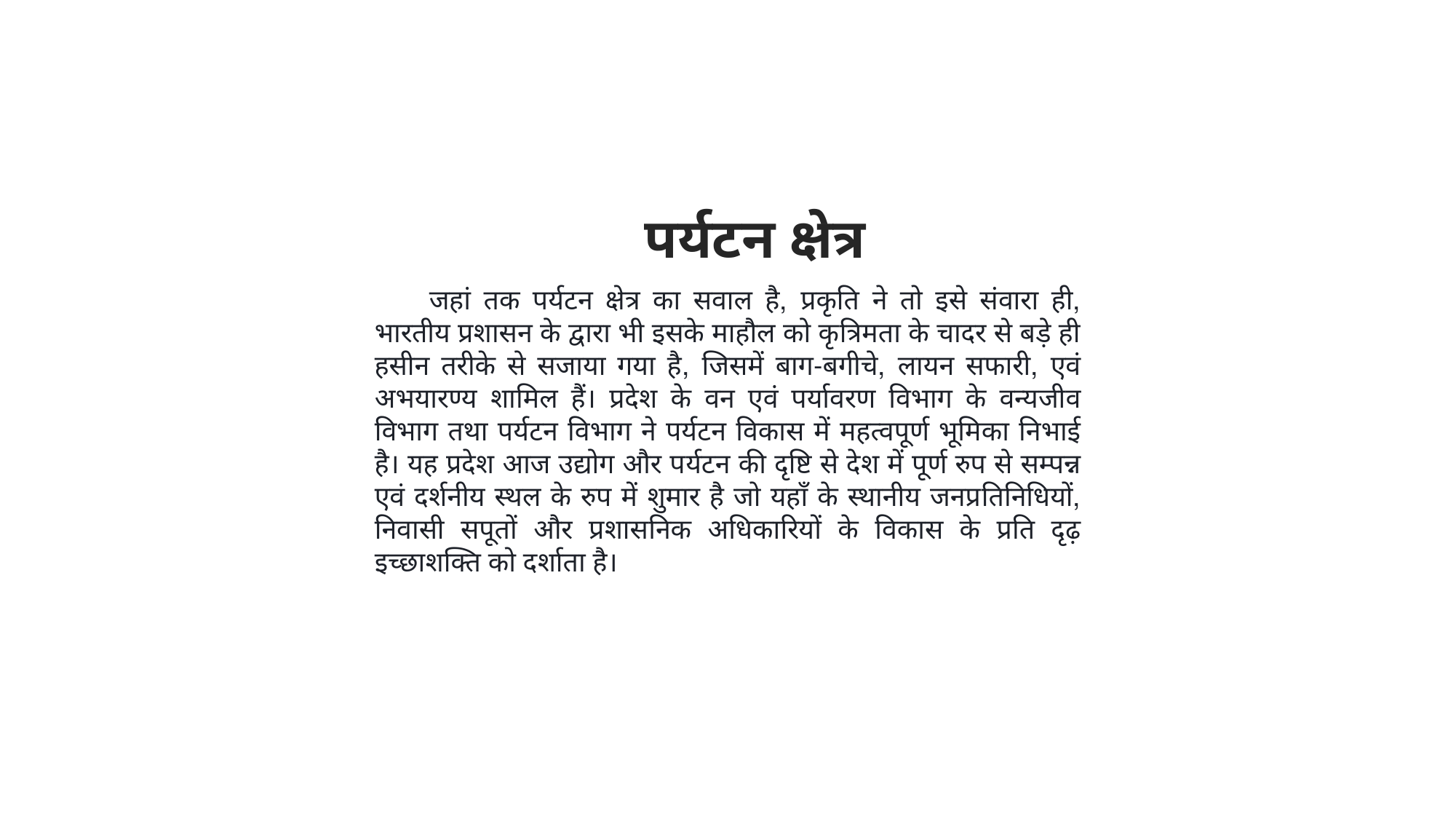

पर्यटन क्षेत्र
जहां तक पर्यटन क्षेत्र का सवाल है, प्रकृति ने तो इसे संवारा ही, भारतीय प्रशासन के द्वारा भी इसके माहौल को कृत्रिमता के चादर से बड़े ही हसीन तरीके से सजाया गया है, जिसमें बाग-बगीचे, लायन सफारी, एवं अभयारण्य शामिल हैं। प्रदेश के वन एवं पर्यावरण विभाग के वन्यजीव विभाग तथा पर्यटन विभाग ने पर्यटन विकास में महत्वपूर्ण भूमिका निभाई है। यह प्रदेश आज उद्योग और पर्यटन की दृष्टि से देश में पूर्ण रुप से सम्पन्न एवं दर्शनीय स्थल के रुप में शुमार है जो यहाँ के स्थानीय जनप्रतिनिधियों, निवासी सपूतों और प्रशासनिक अधिकारियों के विकास के प्रति दृढ़ इच्छाशक्ति को दर्शाता है।